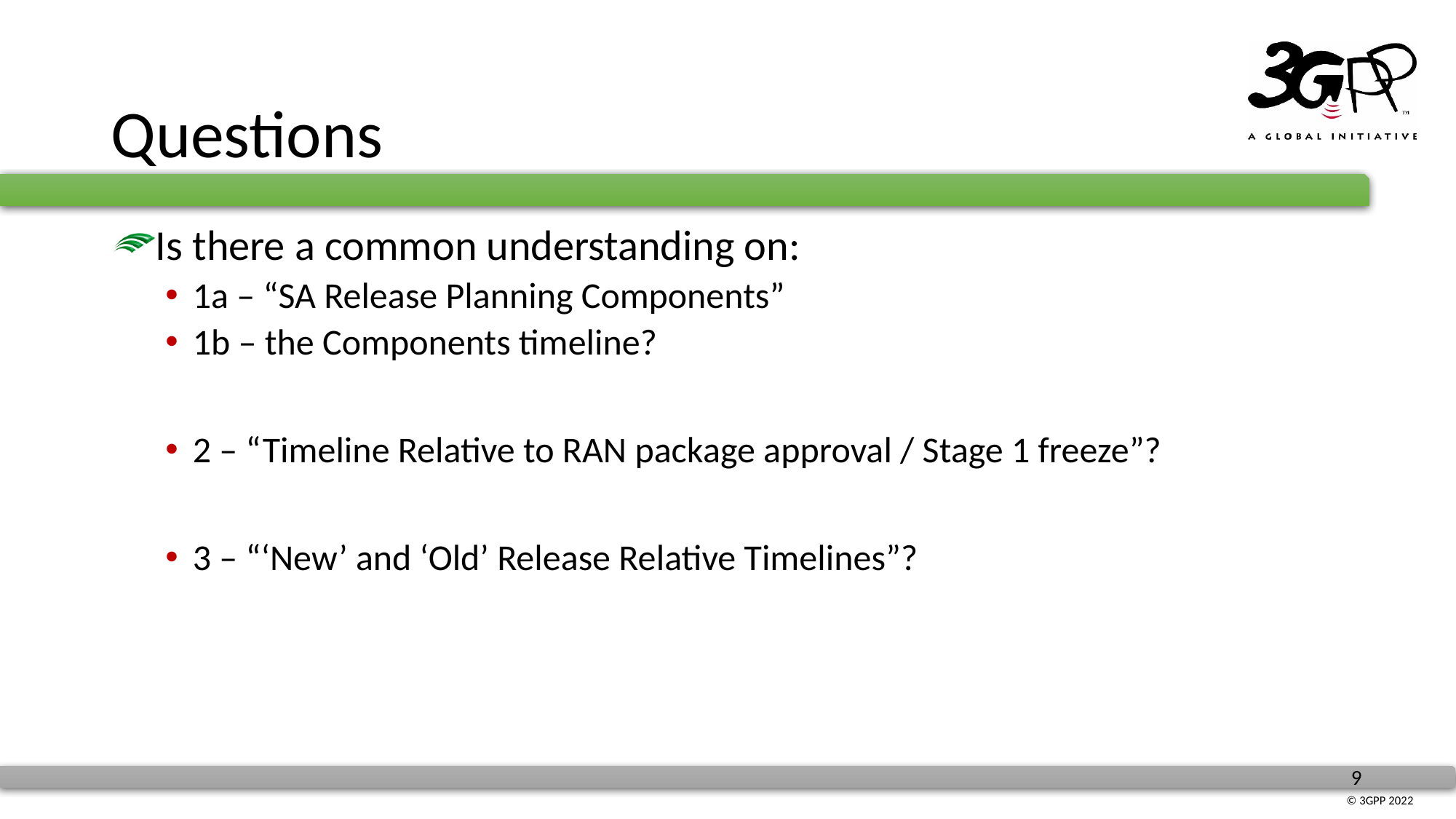

# Questions
Is there a common understanding on:
1a – “SA Release Planning Components”
1b – the Components timeline?

2 – “Timeline Relative to RAN package approval / Stage 1 freeze”?

3 – “‘New’ and ‘Old’ Release Relative Timelines”?